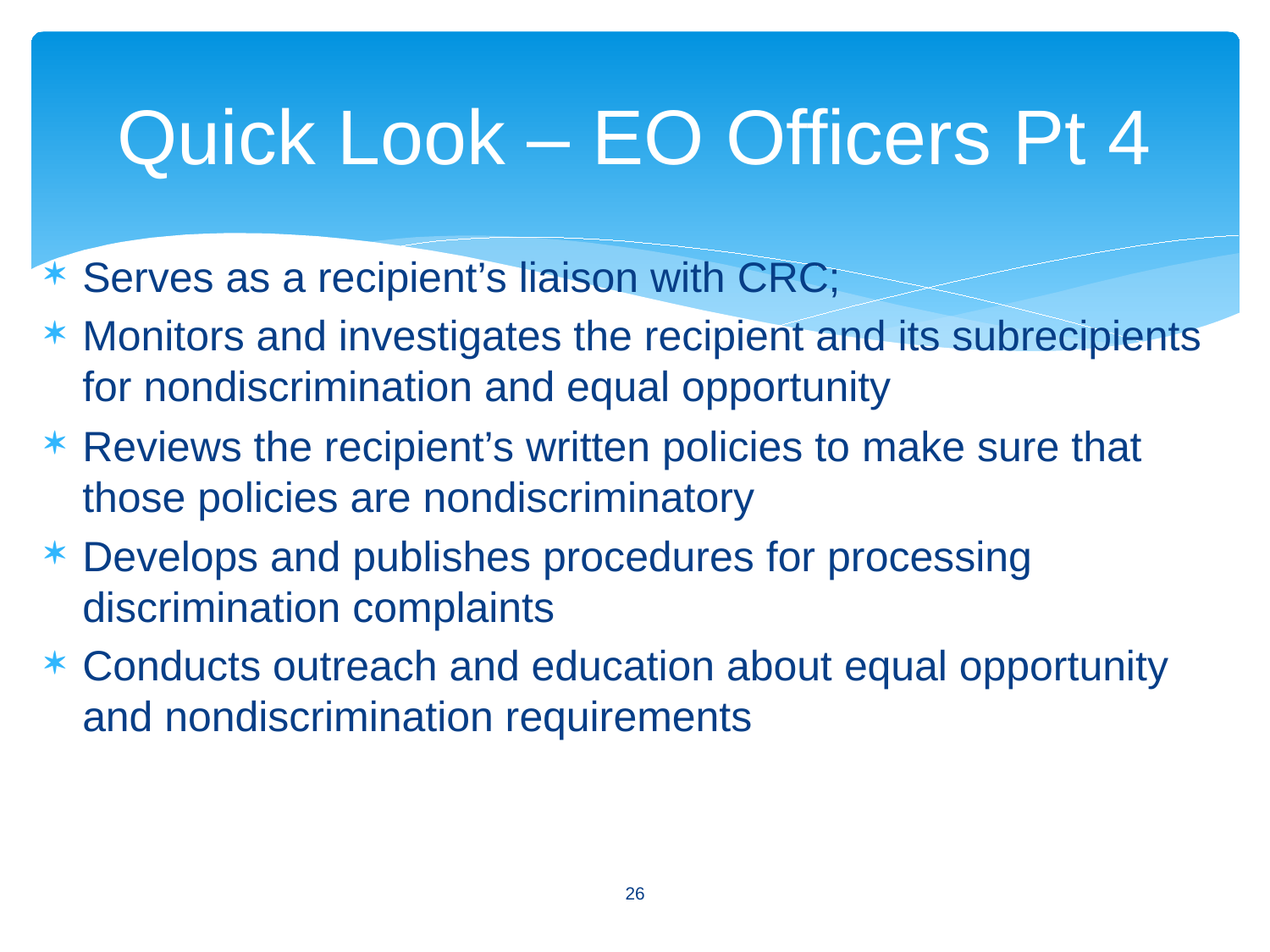

# Quick Look – EO Officers Pt 4
Serves as a recipient’s liaison with CRC;
Monitors and investigates the recipient and its subrecipients for nondiscrimination and equal opportunity
Reviews the recipient’s written policies to make sure that those policies are nondiscriminatory
Develops and publishes procedures for processing discrimination complaints
Conducts outreach and education about equal opportunity and nondiscrimination requirements

26